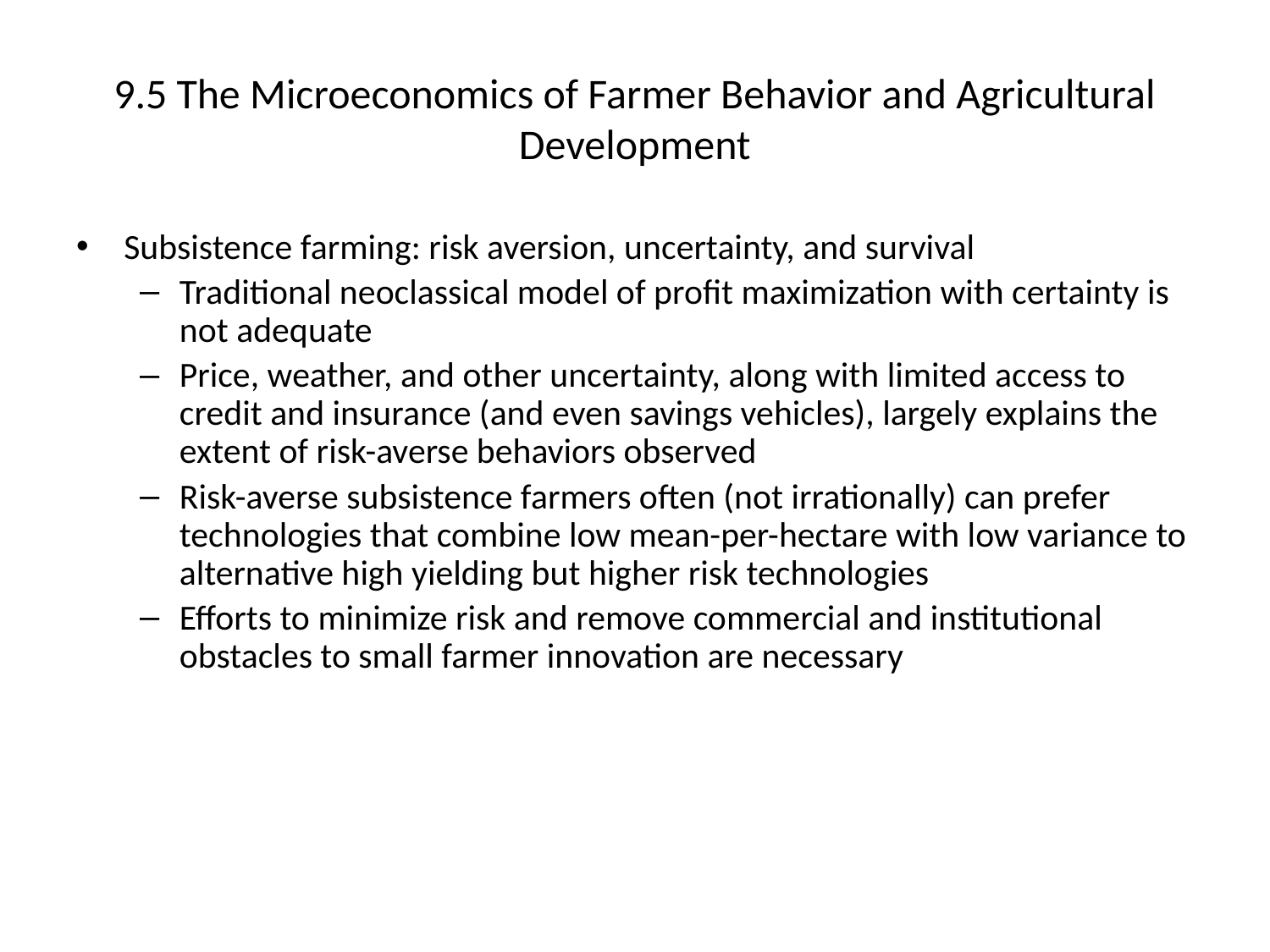

9.5 The Microeconomics of Farmer Behavior and Agricultural Development
Subsistence farming: risk aversion, uncertainty, and survival
Traditional neoclassical model of profit maximization with certainty is not adequate
Price, weather, and other uncertainty, along with limited access to credit and insurance (and even savings vehicles), largely explains the extent of risk-averse behaviors observed
Risk-averse subsistence farmers often (not irrationally) can prefer technologies that combine low mean-per-hectare with low variance to alternative high yielding but higher risk technologies
Efforts to minimize risk and remove commercial and institutional obstacles to small farmer innovation are necessary